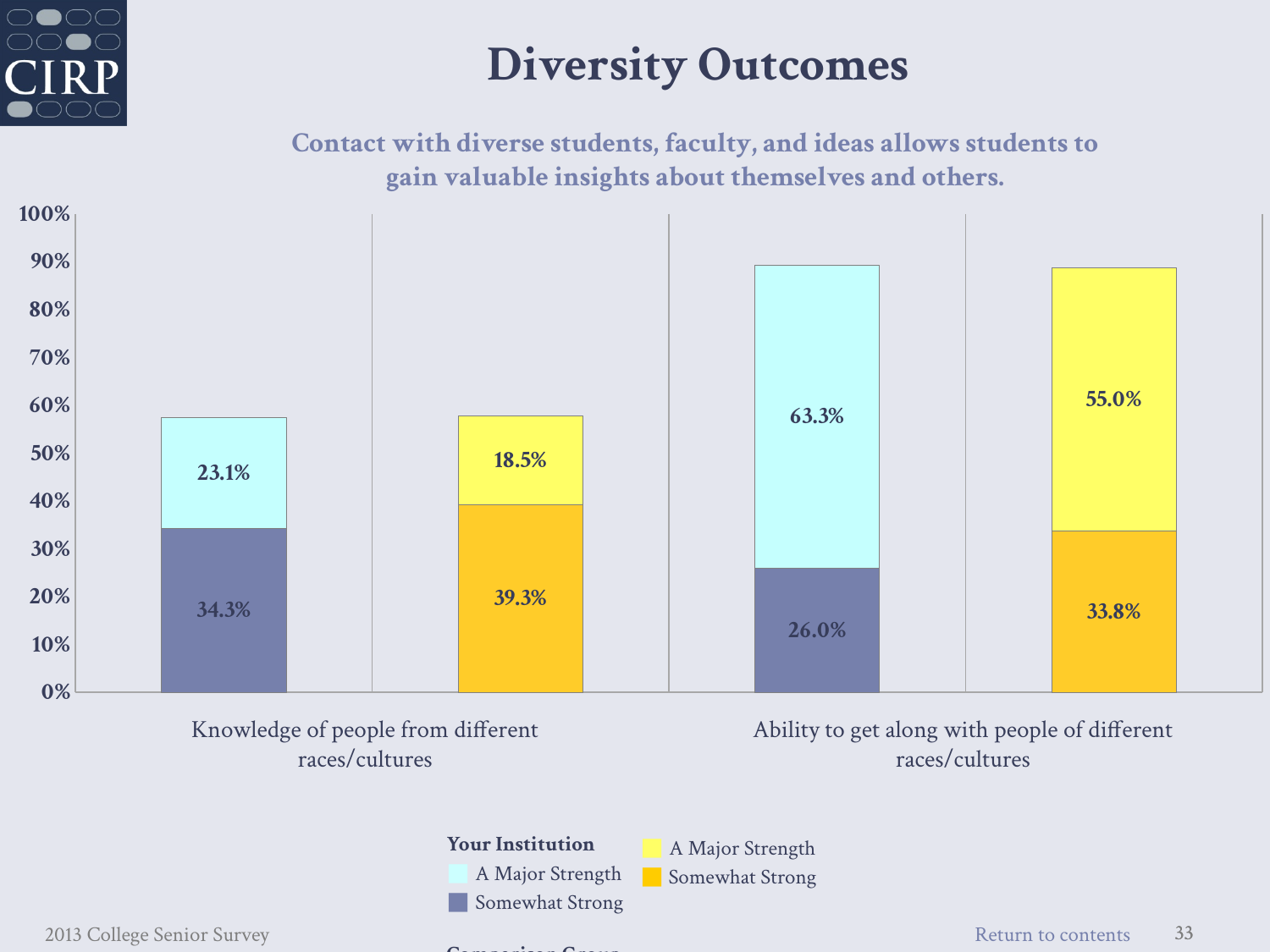

Diversity Outcomes
Contact with diverse students, faculty, and ideas allows students to
gain valuable insights about themselves and others.

### Chart

| Category | stronger | much stronger |
|---|---|---|
| Knowledge of people from different races/cultures | 0.343 | 0.231 |
| comp | 0.393 | 0.185 |
| Ability to get along with people of different races/cultures | 0.26 | 0.633 |
| comp | 0.338 | 0.55 |
Knowledge of people from different races/cultures
Ability to get along with people of different races/cultures
Your Institution
■ A Major Strength
■ Somewhat Strong

Comparison Group
■ A Major Strength
■ Somewhat Strong

2013 College Senior Survey
33
33